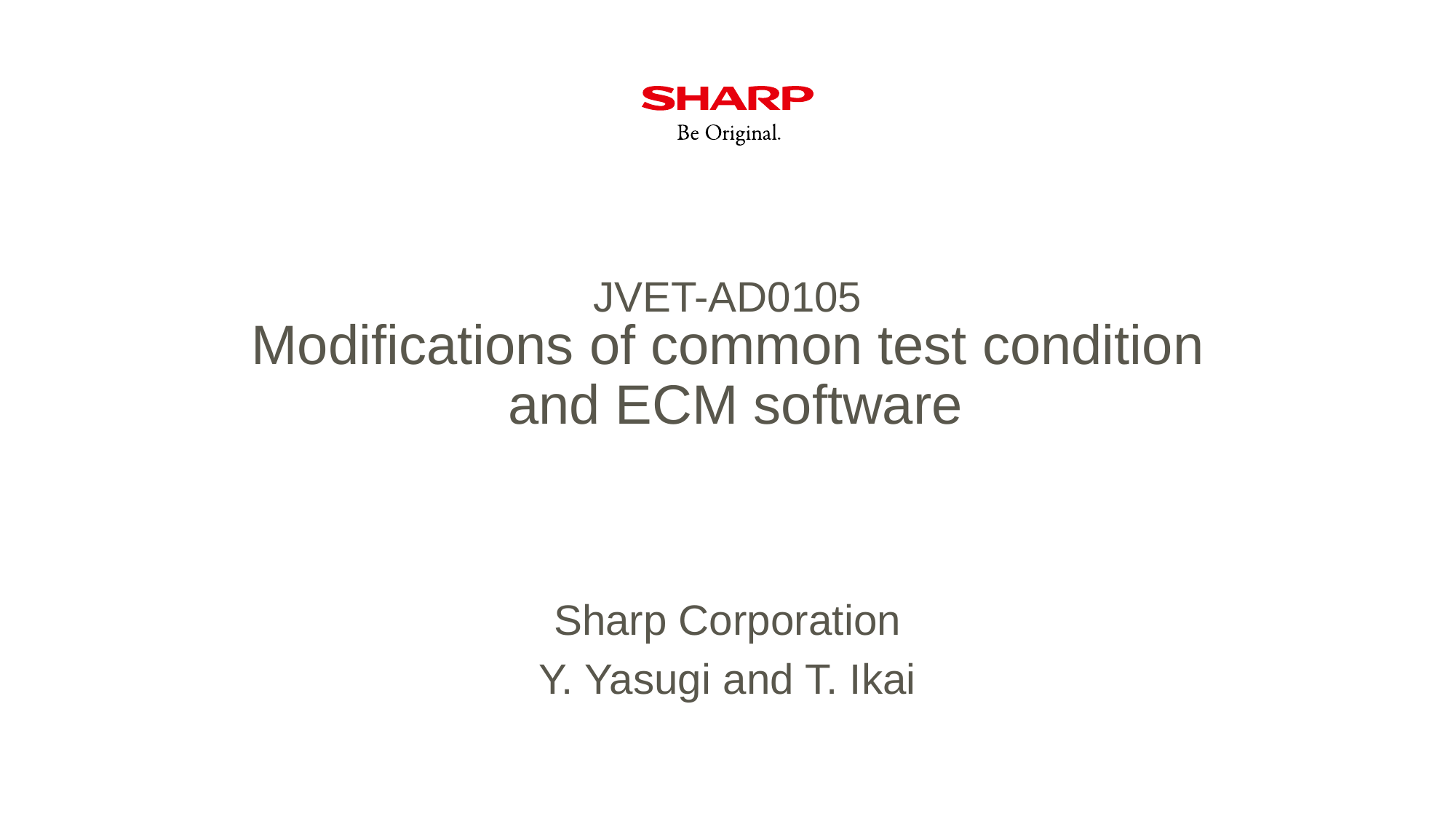

JVET-AD0105
# Modifications of common test condition and ECM software
Sharp Corporation
Y. Yasugi and T. Ikai